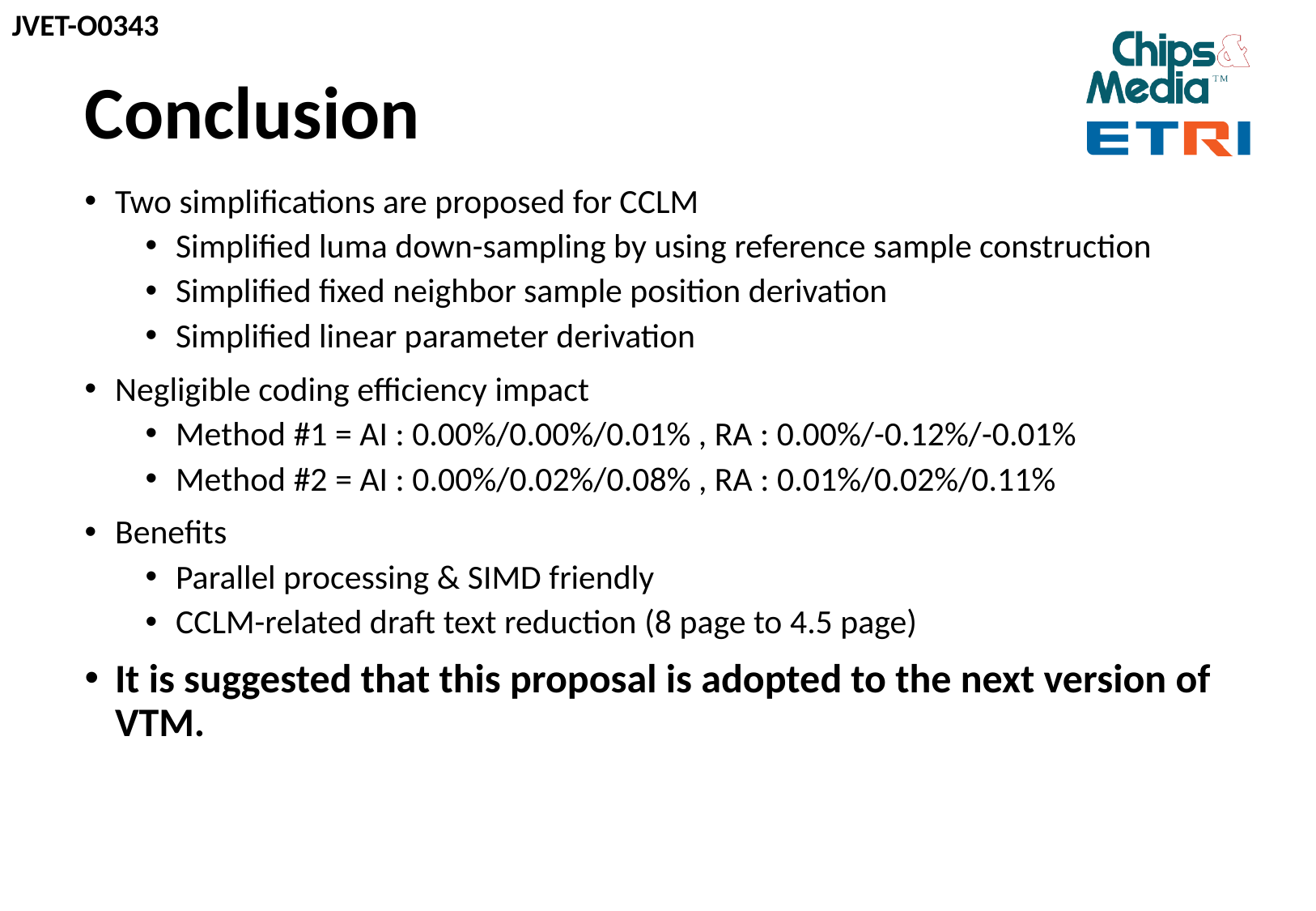

# Conclusion
Two simplifications are proposed for CCLM
Simplified luma down-sampling by using reference sample construction
Simplified fixed neighbor sample position derivation
Simplified linear parameter derivation
Negligible coding efficiency impact
Method #1 = AI : 0.00%/0.00%/0.01% , RA : 0.00%/-0.12%/-0.01%
Method #2 = AI : 0.00%/0.02%/0.08% , RA : 0.01%/0.02%/0.11%
Benefits
Parallel processing & SIMD friendly
CCLM-related draft text reduction (8 page to 4.5 page)
It is suggested that this proposal is adopted to the next version of VTM.